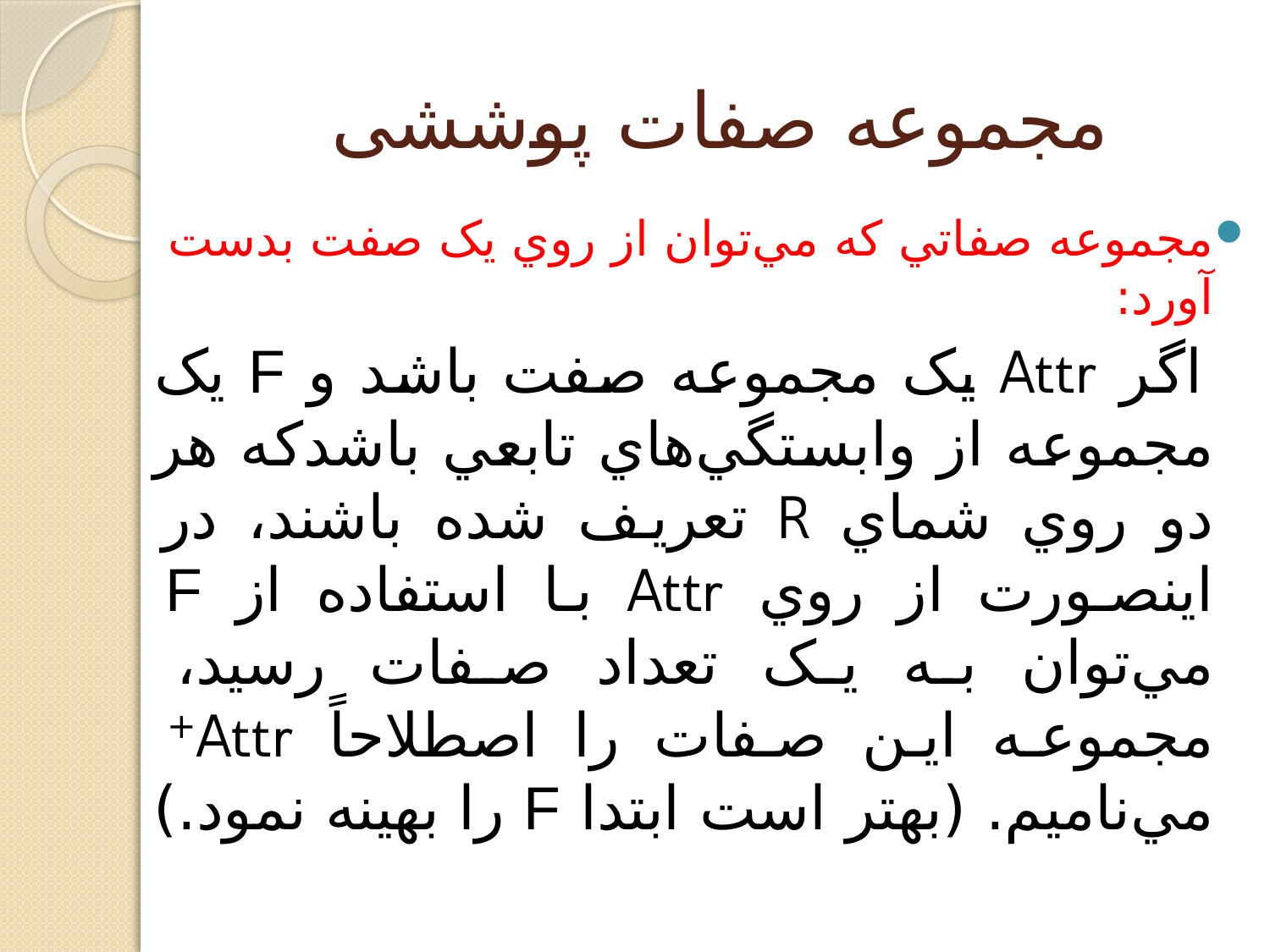

# مجموعه صفات پوششی
مجموعه صفاتي که مي‌توان از روي يک صفت بدست آورد:
  اگر Attr يک مجموعه صفت باشد و F يک مجموعه از وابستگي‌هاي تابعي باشدکه هر دو روي شماي R تعريف شده باشند، در اينصورت از روي Attr با استفاده از F مي‌توان به يک تعداد صفات رسيد، مجموعه اين صفات را اصطلاحاً Attr+ مي‌ناميم. (بهتر است ابتدا F را بهینه نمود.)